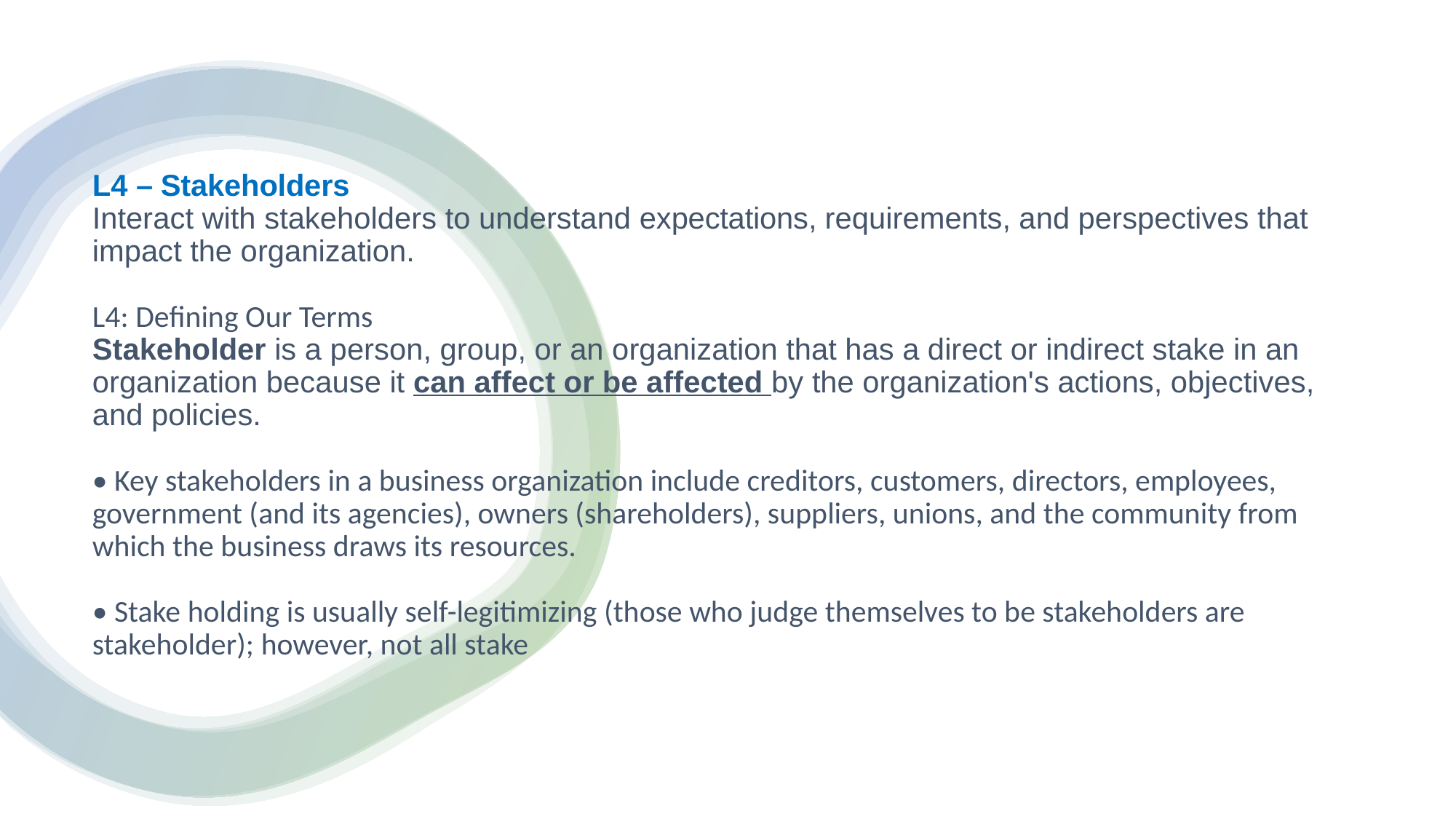

# L4 – Stakeholders Interact with stakeholders to understand expectations, requirements, and perspectives that impact the organization. L4: Defining Our Terms Stakeholder is a person, group, or an organization that has a direct or indirect stake in an organization because it can affect or be affected by the organization's actions, objectives, and policies. • Key stakeholders in a business organization include creditors, customers, directors, employees, government (and its agencies), owners (shareholders), suppliers, unions, and the community from which the business draws its resources. • Stake holding is usually self-legitimizing (those who judge themselves to be stakeholders are stakeholder); however, not all stake